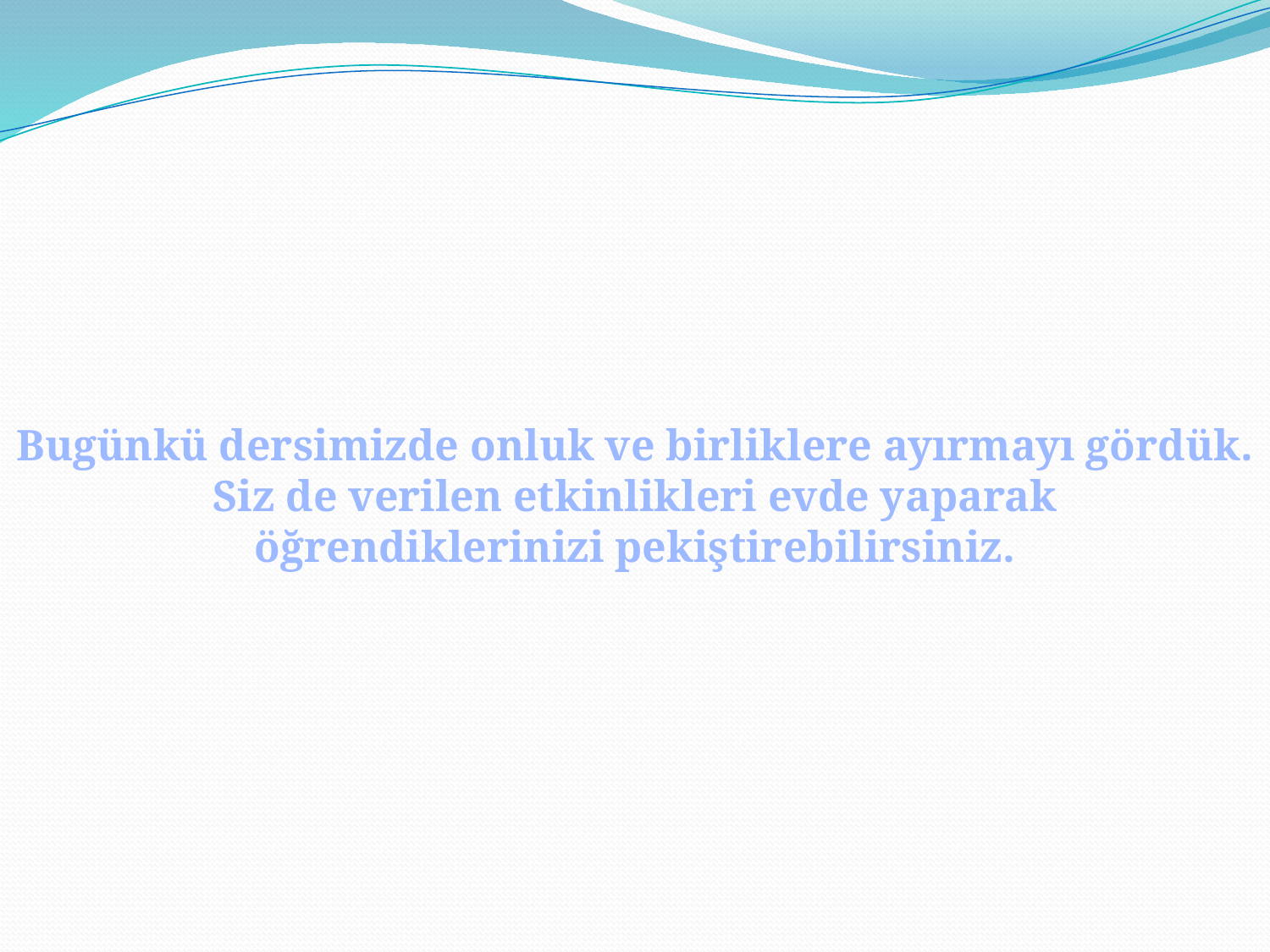

Bugünkü dersimizde onluk ve birliklere ayırmayı gördük.
 Siz de verilen etkinlikleri evde yaparak
öğrendiklerinizi pekiştirebilirsiniz.